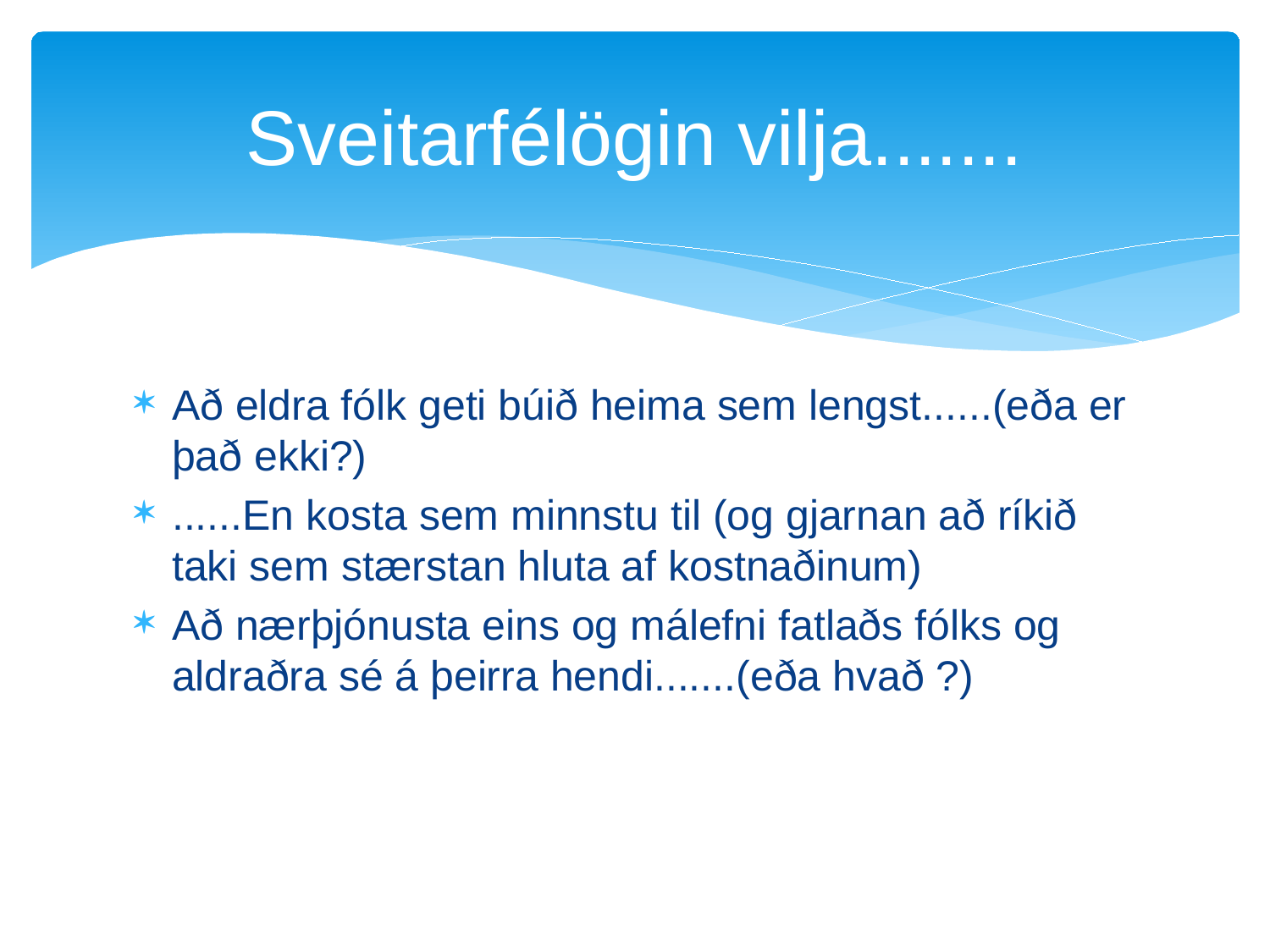

# Sveitarfélögin vilja.......
Að eldra fólk geti búið heima sem lengst......(eða er það ekki?)
......En kosta sem minnstu til (og gjarnan að ríkið taki sem stærstan hluta af kostnaðinum)
Að nærþjónusta eins og málefni fatlaðs fólks og aldraðra sé á þeirra hendi.......(eða hvað ?)